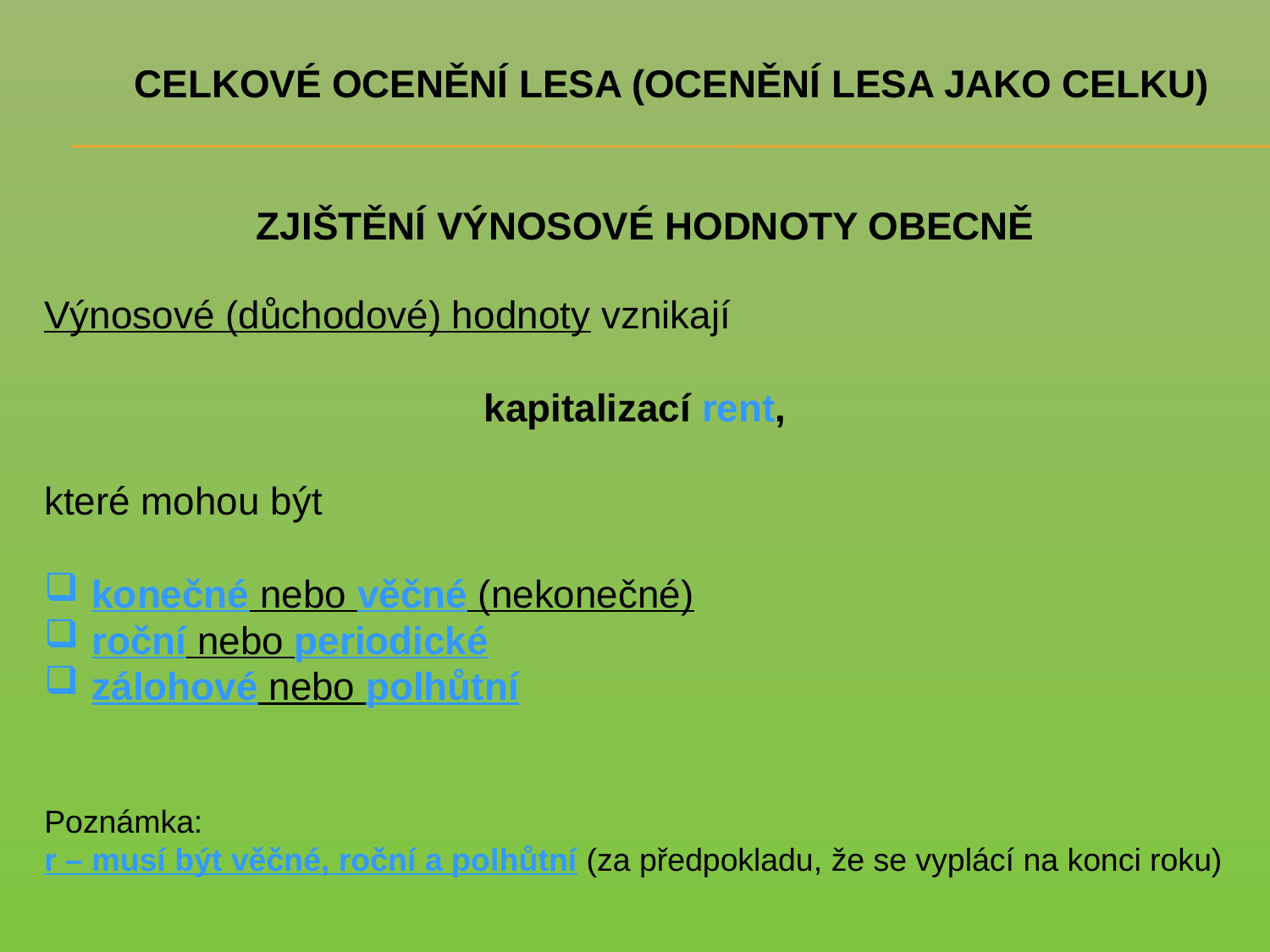

# CELKOVÉ OCENĚNÍ LESA (OCENĚNÍ LESA JAKO CELKU)

ZJIŠTĚNÍ VÝNOSOVÉ HODNOTY OBECNĚ
Výnosové (důchodové) hodnoty vznikají

kapitalizací rent,

které mohou být

konečné nebo věčné (nekonečné)
roční nebo periodické
zálohové nebo polhůtní

Poznámka:
r – musí být věčné, roční a polhůtní (za předpokladu, že se vyplácí na konci roku)